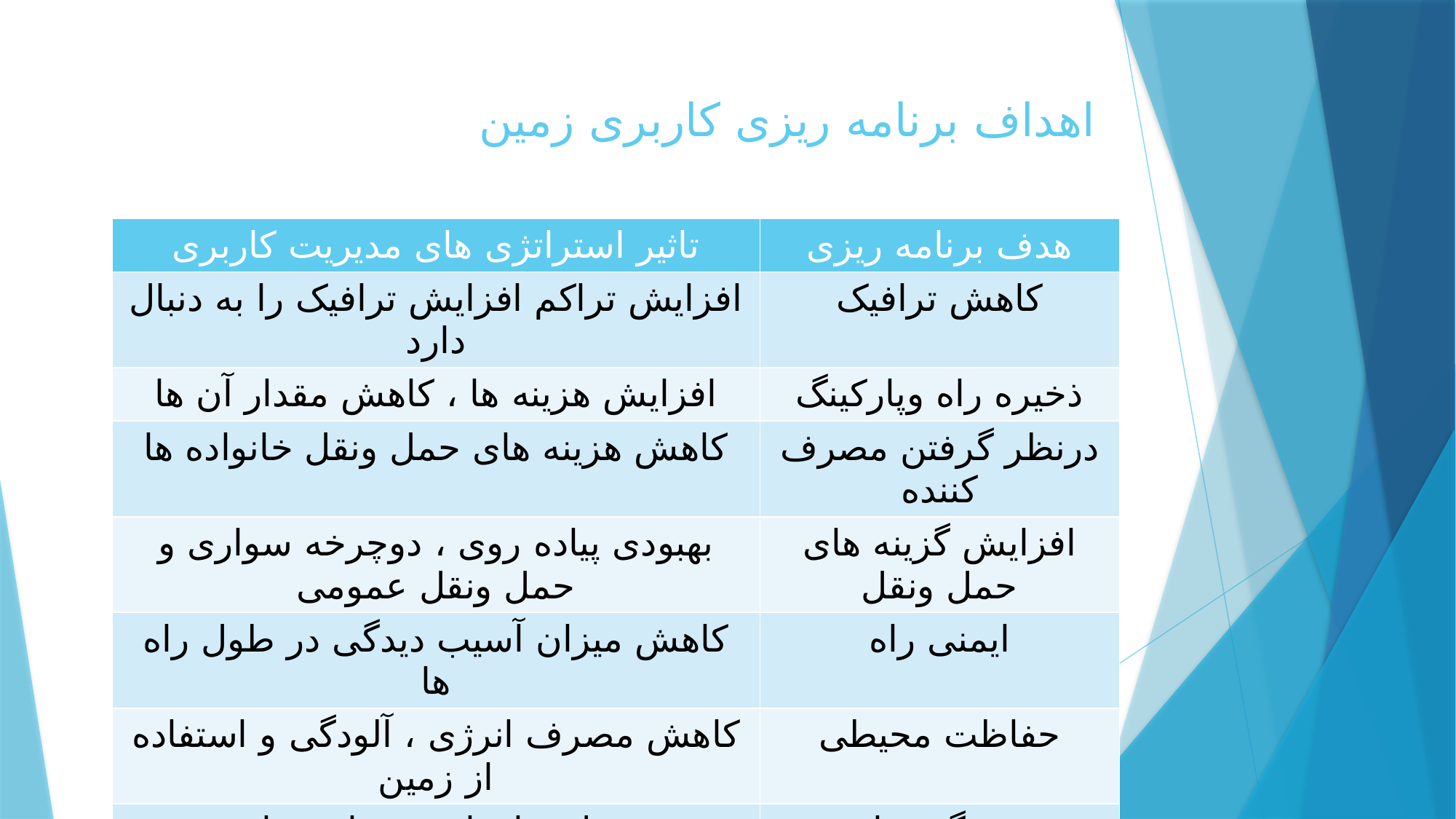

# اهداف برنامه ریزی کاربری زمین
| تاثیر استراتژی های مدیریت کاربری | هدف برنامه ریزی |
| --- | --- |
| افزایش تراکم افزایش ترافیک را به دنبال دارد | کاهش ترافیک |
| افزایش هزینه ها ، کاهش مقدار آن ها | ذخیره راه وپارکینگ |
| کاهش هزینه های حمل ونقل خانواده ها | درنظر گرفتن مصرف کننده |
| بهبودی پیاده روی ، دوچرخه سواری و حمل ونقل عمومی | افزایش گزینه های حمل ونقل |
| کاهش میزان آسیب دیدگی در طول راه ها | ایمنی راه |
| کاهش مصرف انرژی ، آلودگی و استفاده از زمین | حفاظت محیطی |
| مربوط به افزایش زیبایی جامعه، یکپارچگی جامعه | سرزندگی جامعه |